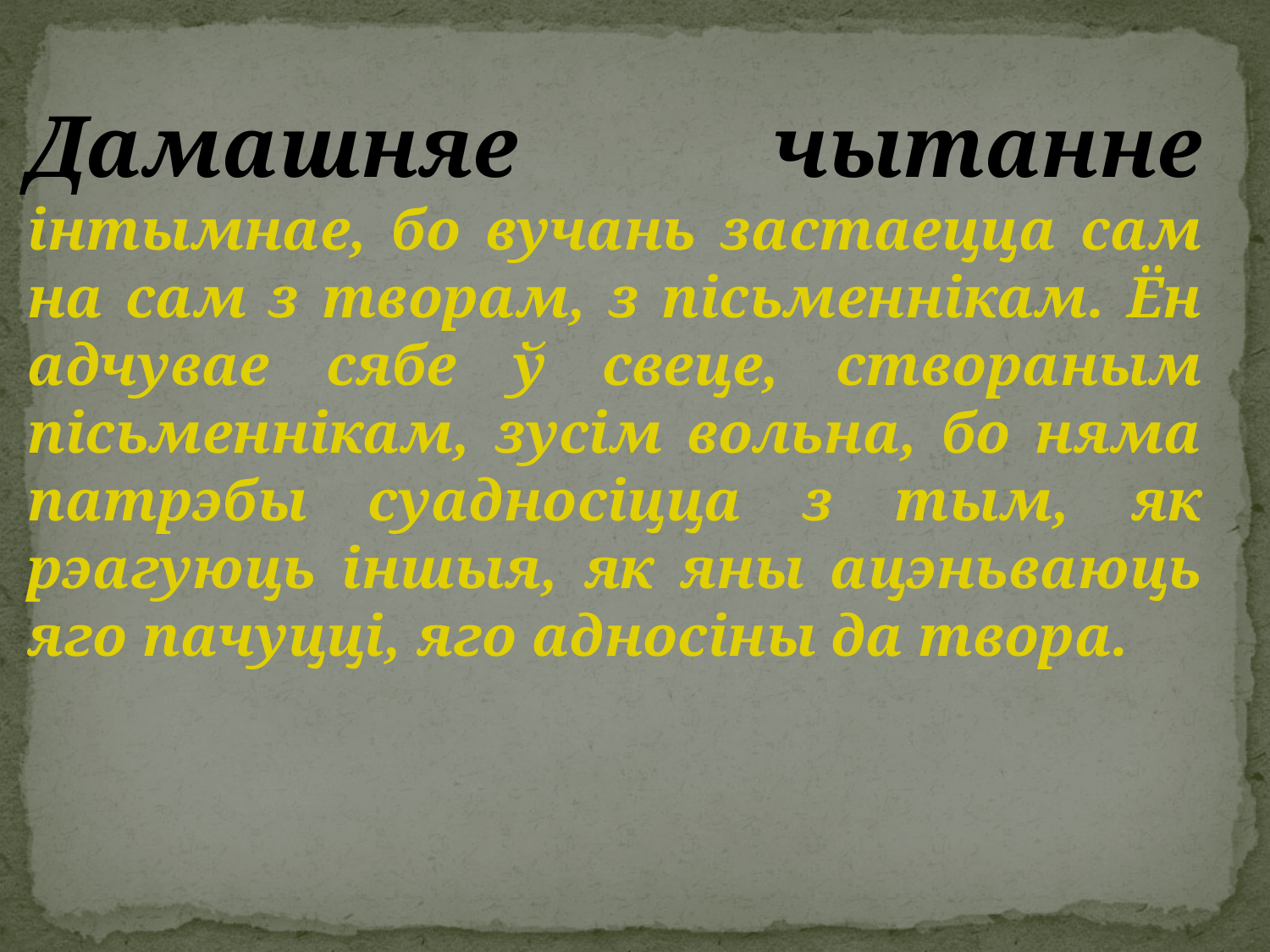

#
Дамашняе чытанне інтымнае, бо вучань застаецца сам на сам з творам, з пісьменнікам. Ён адчувае сябе ў свеце, створаным пісьменнікам, зусім вольна, бо няма патрэбы суадносіцца з тым, як рэагуюць іншыя, як яны ацэньваюць яго пачуцці, яго адносіны да твора.